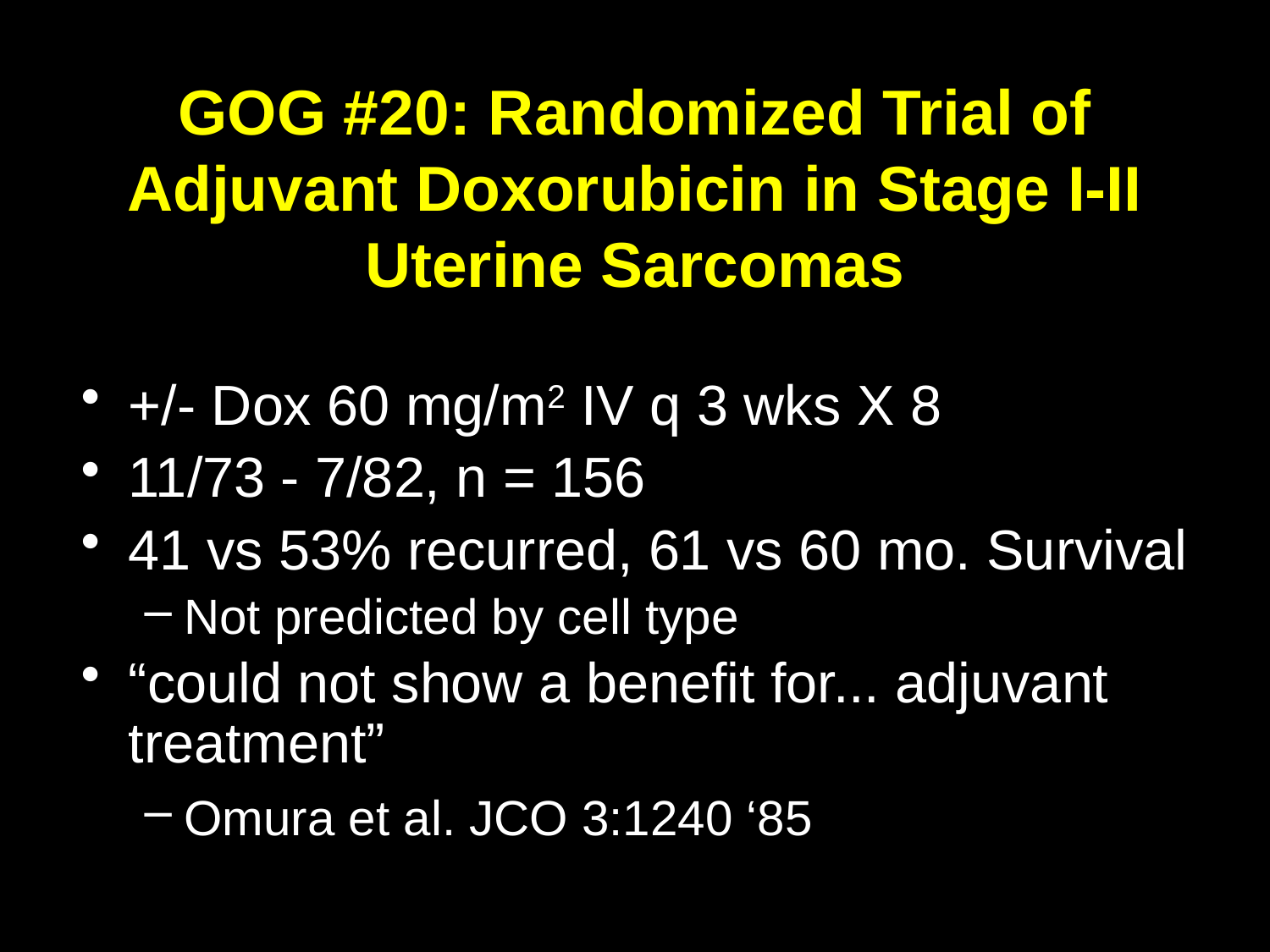

# GOG #20: Randomized Trial of Adjuvant Doxorubicin in Stage I-II Uterine Sarcomas
+/- Dox 60 mg/m2 IV q 3 wks X 8
11/73 - 7/82, n = 156
41 vs 53% recurred, 61 vs 60 mo. Survival
Not predicted by cell type
“could not show a benefit for... adjuvant treatment”
Omura et al. JCO 3:1240 ‘85